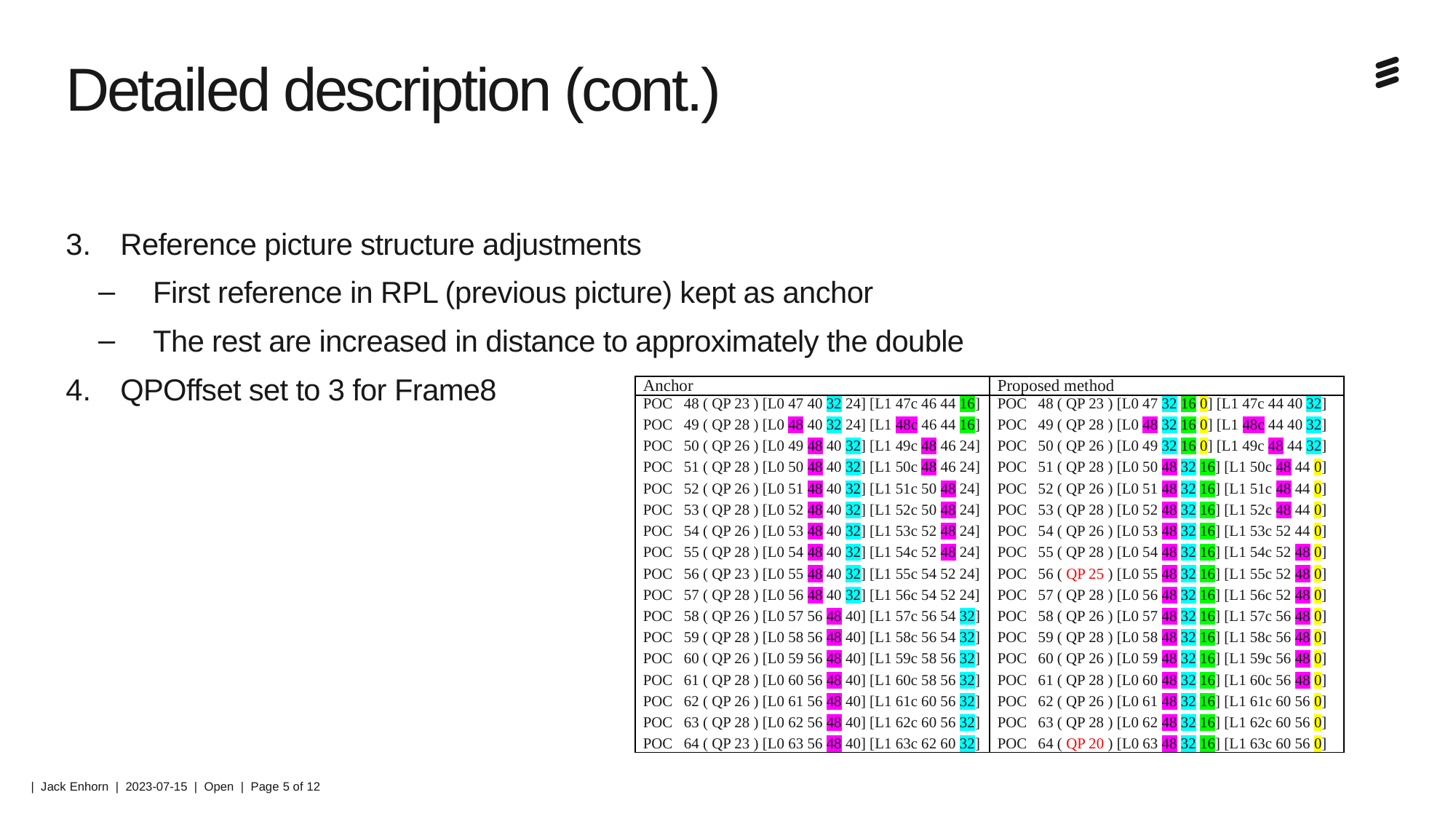

# Detailed description (cont.)
Reference picture structure adjustments
First reference in RPL (previous picture) kept as anchor
The rest are increased in distance to approximately the double
QPOffset set to 3 for Frame8
| Anchor | Proposed method |
| --- | --- |
| POC 48 ( QP 23 ) [L0 47 40 32 24] [L1 47c 46 44 16] POC 49 ( QP 28 ) [L0 48 40 32 24] [L1 48c 46 44 16] POC 50 ( QP 26 ) [L0 49 48 40 32] [L1 49c 48 46 24] POC 51 ( QP 28 ) [L0 50 48 40 32] [L1 50c 48 46 24] POC 52 ( QP 26 ) [L0 51 48 40 32] [L1 51c 50 48 24] POC 53 ( QP 28 ) [L0 52 48 40 32] [L1 52c 50 48 24] POC 54 ( QP 26 ) [L0 53 48 40 32] [L1 53c 52 48 24] POC 55 ( QP 28 ) [L0 54 48 40 32] [L1 54c 52 48 24] POC 56 ( QP 23 ) [L0 55 48 40 32] [L1 55c 54 52 24] POC 57 ( QP 28 ) [L0 56 48 40 32] [L1 56c 54 52 24] POC 58 ( QP 26 ) [L0 57 56 48 40] [L1 57c 56 54 32] POC 59 ( QP 28 ) [L0 58 56 48 40] [L1 58c 56 54 32] POC 60 ( QP 26 ) [L0 59 56 48 40] [L1 59c 58 56 32] POC 61 ( QP 28 ) [L0 60 56 48 40] [L1 60c 58 56 32] POC 62 ( QP 26 ) [L0 61 56 48 40] [L1 61c 60 56 32] POC 63 ( QP 28 ) [L0 62 56 48 40] [L1 62c 60 56 32] POC 64 ( QP 23 ) [L0 63 56 48 40] [L1 63c 62 60 32] | POC 48 ( QP 23 ) [L0 47 32 16 0] [L1 47c 44 40 32] POC 49 ( QP 28 ) [L0 48 32 16 0] [L1 48c 44 40 32] POC 50 ( QP 26 ) [L0 49 32 16 0] [L1 49c 48 44 32] POC 51 ( QP 28 ) [L0 50 48 32 16] [L1 50c 48 44 0] POC 52 ( QP 26 ) [L0 51 48 32 16] [L1 51c 48 44 0] POC 53 ( QP 28 ) [L0 52 48 32 16] [L1 52c 48 44 0] POC 54 ( QP 26 ) [L0 53 48 32 16] [L1 53c 52 44 0] POC 55 ( QP 28 ) [L0 54 48 32 16] [L1 54c 52 48 0] POC 56 ( QP 25 ) [L0 55 48 32 16] [L1 55c 52 48 0] POC 57 ( QP 28 ) [L0 56 48 32 16] [L1 56c 52 48 0] POC 58 ( QP 26 ) [L0 57 48 32 16] [L1 57c 56 48 0] POC 59 ( QP 28 ) [L0 58 48 32 16] [L1 58c 56 48 0] POC 60 ( QP 26 ) [L0 59 48 32 16] [L1 59c 56 48 0] POC 61 ( QP 28 ) [L0 60 48 32 16] [L1 60c 56 48 0] POC 62 ( QP 26 ) [L0 61 48 32 16] [L1 61c 60 56 0] POC 63 ( QP 28 ) [L0 62 48 32 16] [L1 62c 60 56 0] POC 64 ( QP 20 ) [L0 63 48 32 16] [L1 63c 60 56 0] |